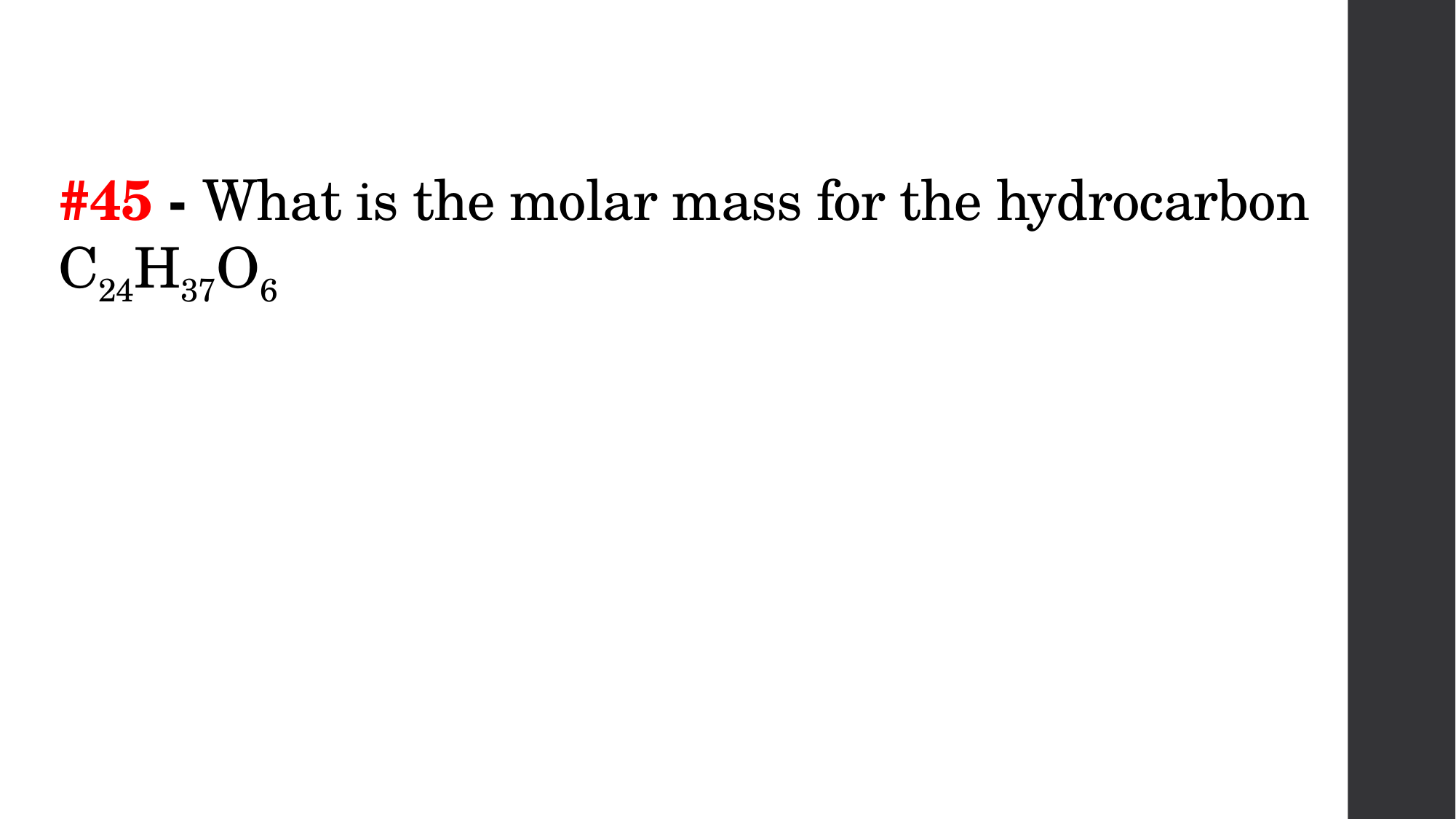

# #45 - What is the molar mass for the hydrocarbon C24H37O6